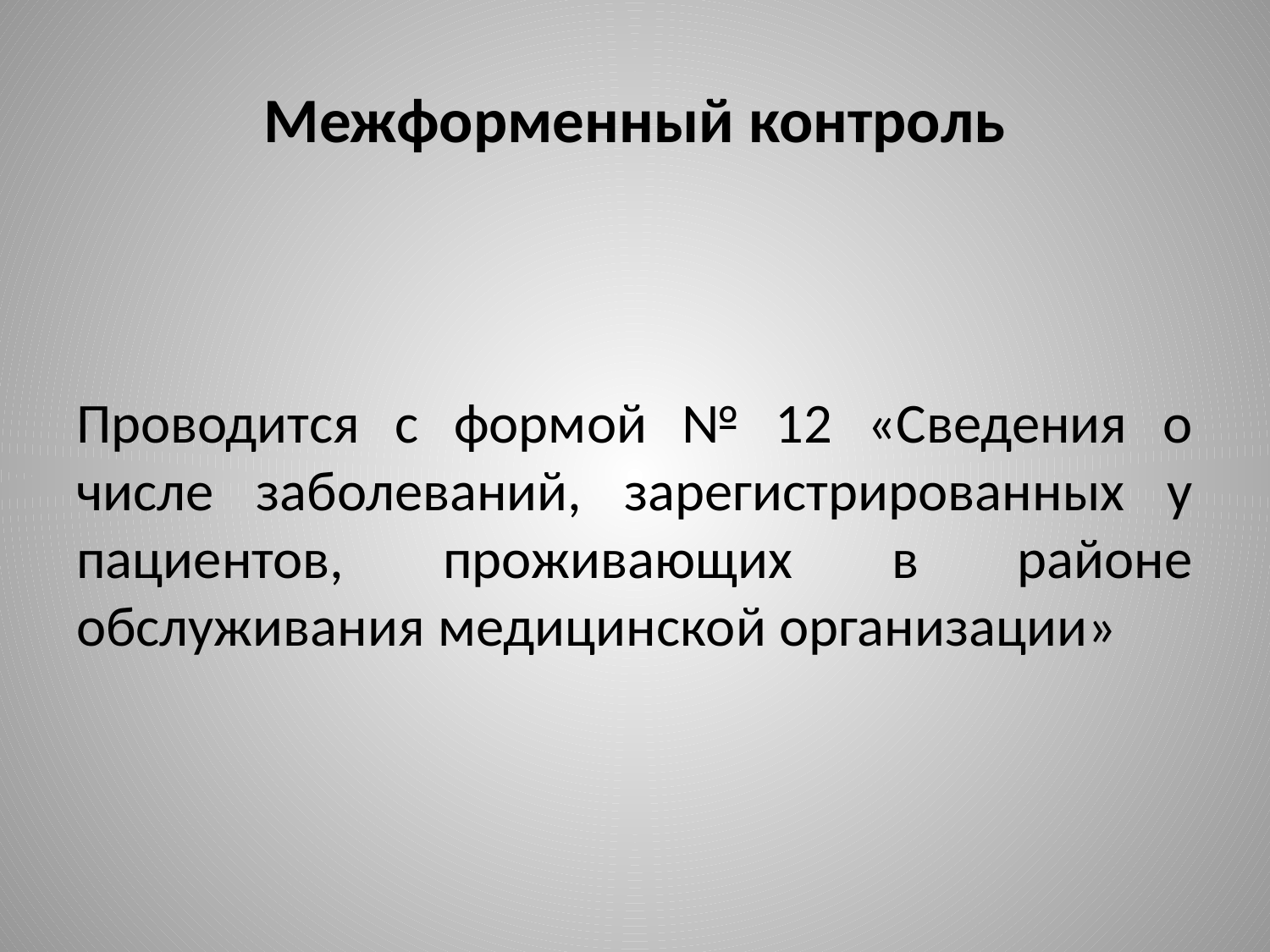

# Межформенный контроль

Проводится с формой № 12 «Сведения о числе заболеваний, зарегистрированных у пациентов, проживающих в районе обслуживания медицинской организации»